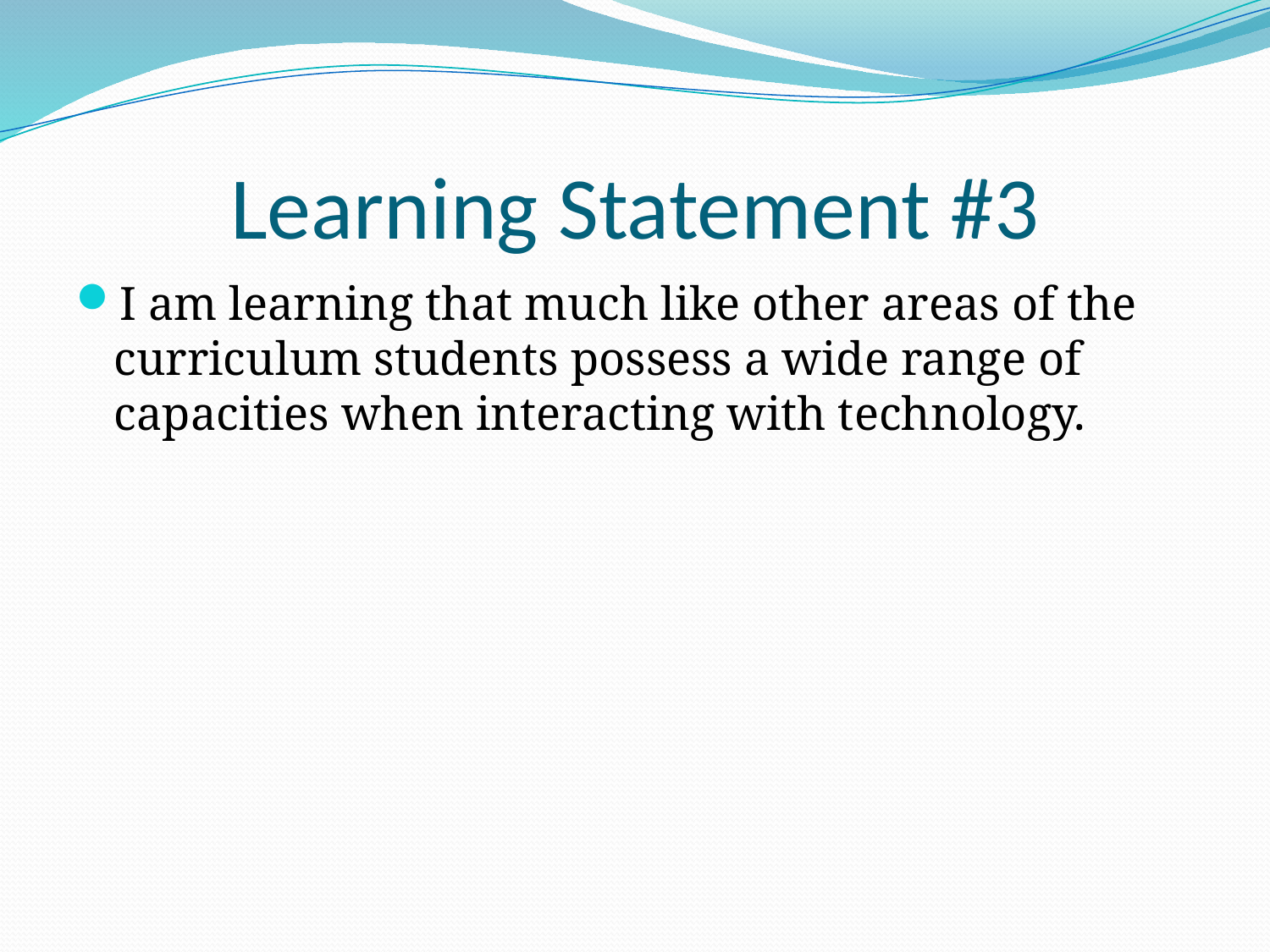

# Learning Statement #3
I am learning that much like other areas of the curriculum students possess a wide range of capacities when interacting with technology.